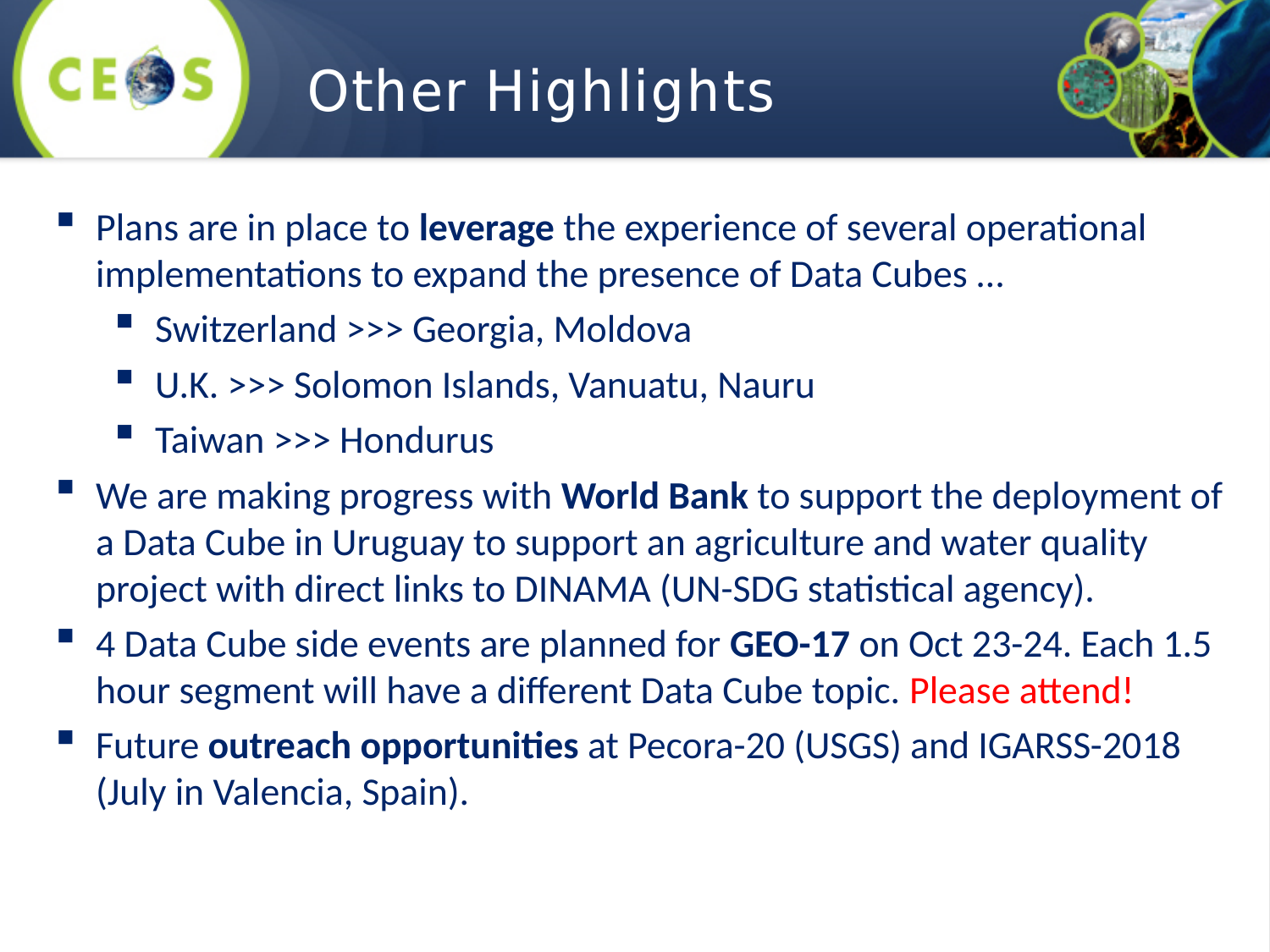

# Other Highlights
Plans are in place to leverage the experience of several operational implementations to expand the presence of Data Cubes …
Switzerland >>> Georgia, Moldova
U.K. >>> Solomon Islands, Vanuatu, Nauru
Taiwan >>> Hondurus
We are making progress with World Bank to support the deployment of a Data Cube in Uruguay to support an agriculture and water quality project with direct links to DINAMA (UN-SDG statistical agency).
4 Data Cube side events are planned for GEO-17 on Oct 23-24. Each 1.5 hour segment will have a different Data Cube topic. Please attend!
Future outreach opportunities at Pecora-20 (USGS) and IGARSS-2018 (July in Valencia, Spain).